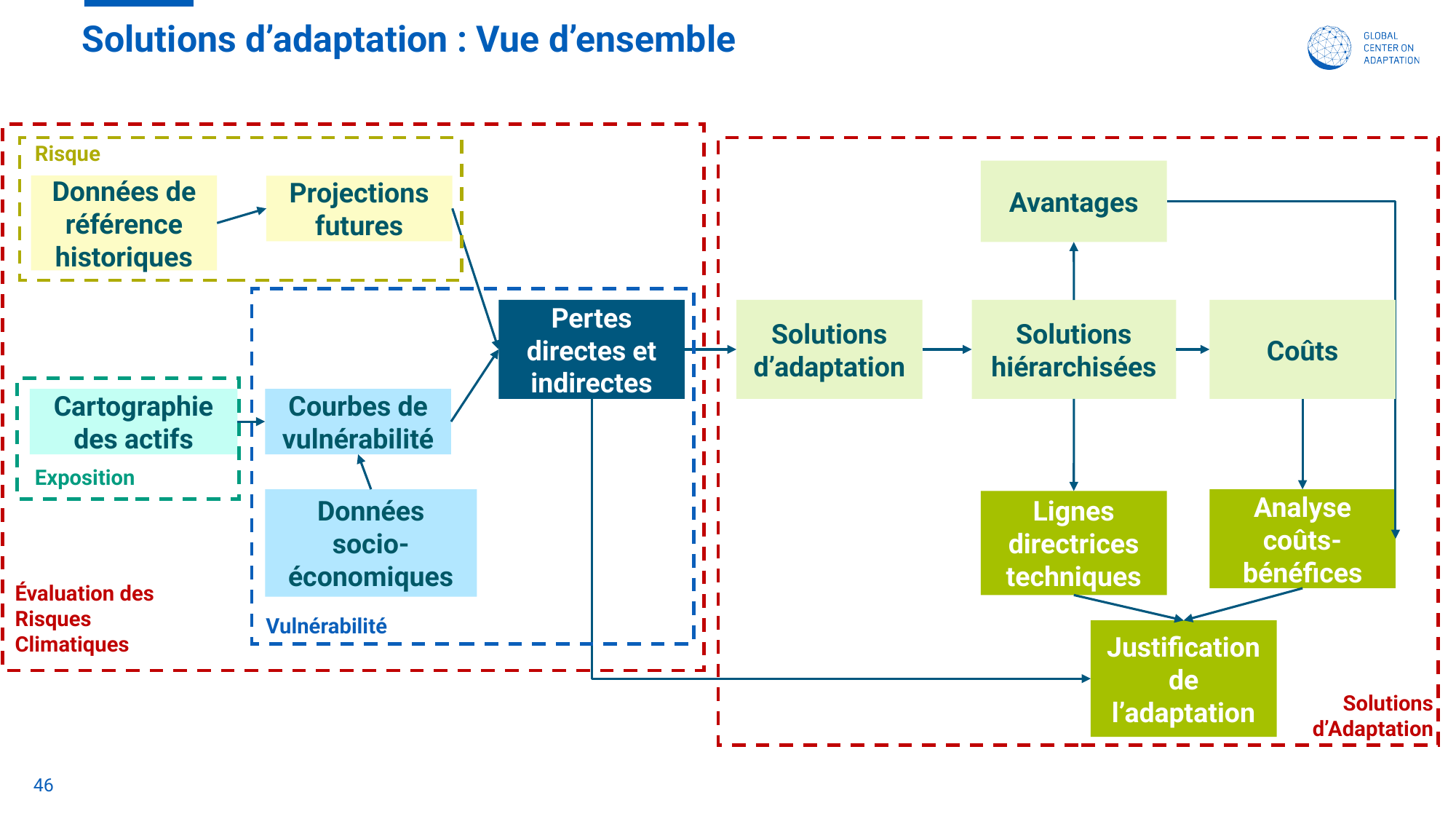

# Solutions d’adaptation : Vue d’ensemble

Risque

Avantages
Données de référence historiques
Projections futures

Pertes directes et indirectes
Solutions d’adaptation
Solutions hiérarchisées
Coûts

Cartographie des actifs
Courbes de vulnérabilité
Exposition
Données socio-économiques
Analyse coûts-bénéfices
Lignes directrices techniques
Évaluation des Risques Climatiques
Vulnérabilité
Justification de l’adaptation
 Solutions d’Adaptation